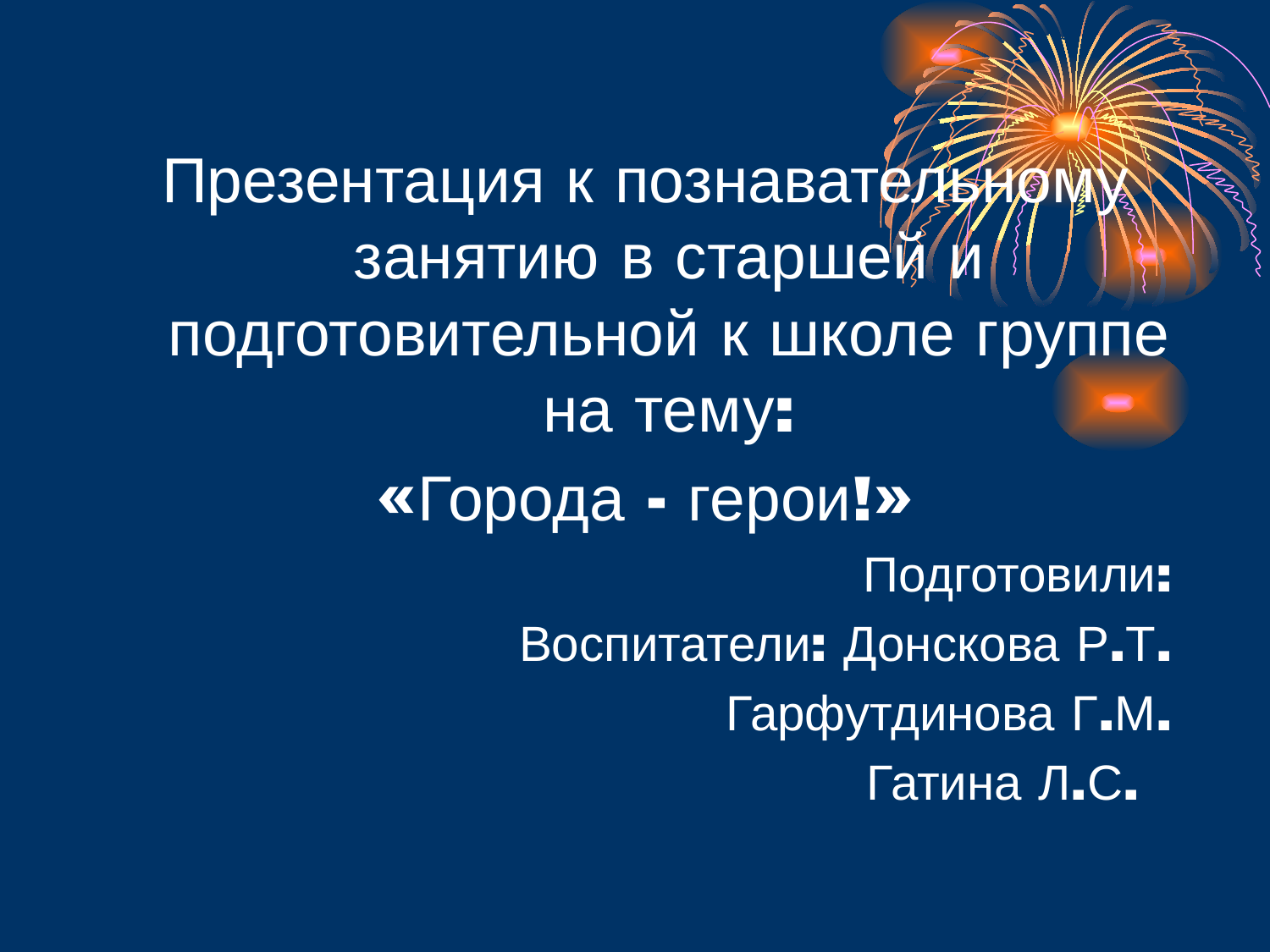

Презентация к познавательному занятию в старшей и подготовительной к школе группе на тему:
«Города - герои!»
Подготовили:
Воспитатели: Донскова Р.Т.
Гарфутдинова Г.М.
Гатина Л.С.